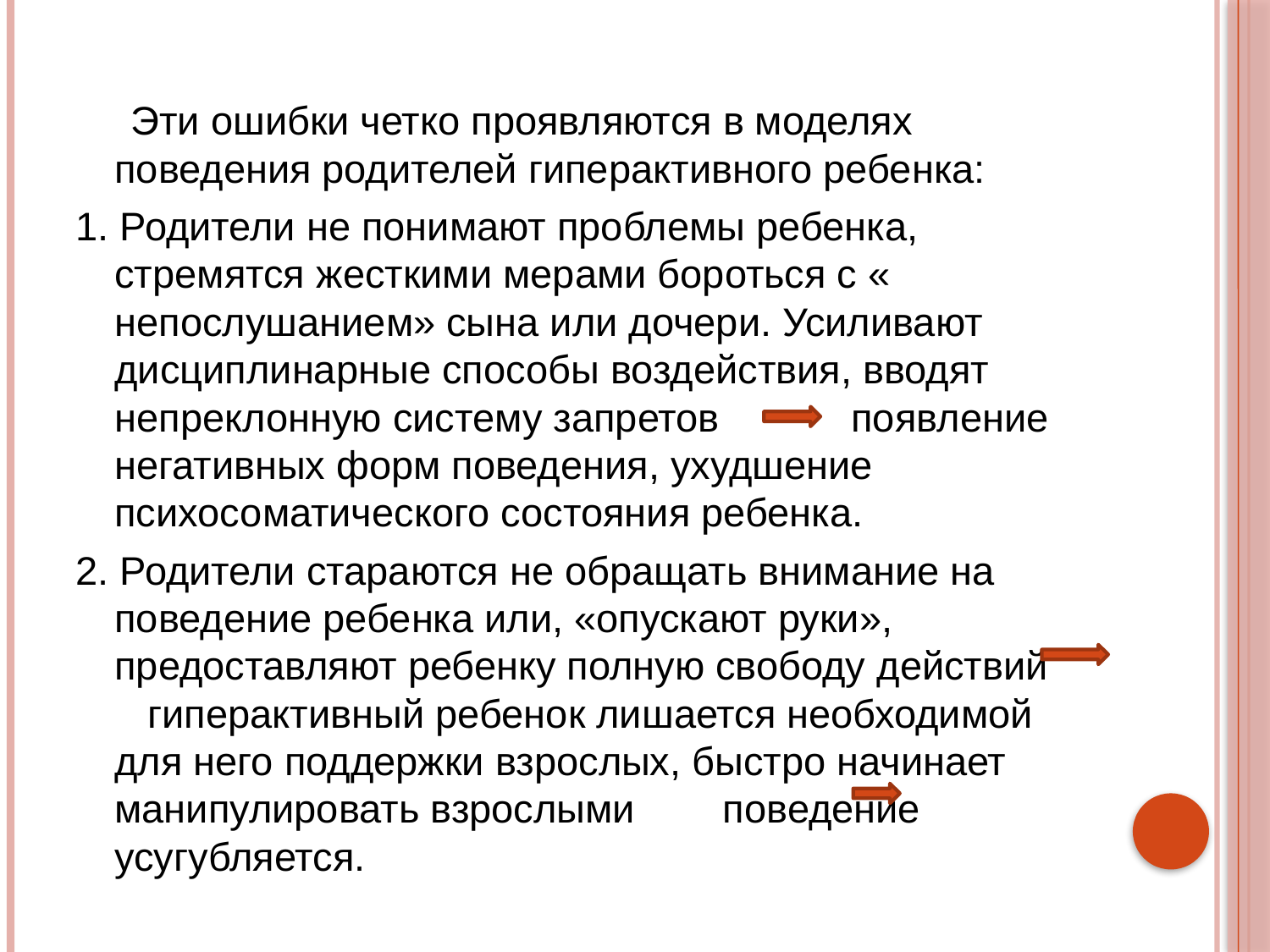

Эти ошибки четко проявляются в моделях поведения родителей гиперактивного ребенка:
1. Родители не понимают проблемы ребенка, стремятся жесткими мерами бороться с « непослушанием» сына или дочери. Усиливают дисциплинарные способы воздействия, вводят непреклонную систему запретов            появление негативных форм поведения, ухудшение психосоматического состояния ребенка.
2. Родители стараются не обращать внимание на поведение ребенка или, «опускают руки», предоставляют ребенку полную свободу действий         гиперактивный ребенок лишается необходимой для него поддержки взрослых, быстро начинает манипулировать взрослыми        поведение  усугубляется.